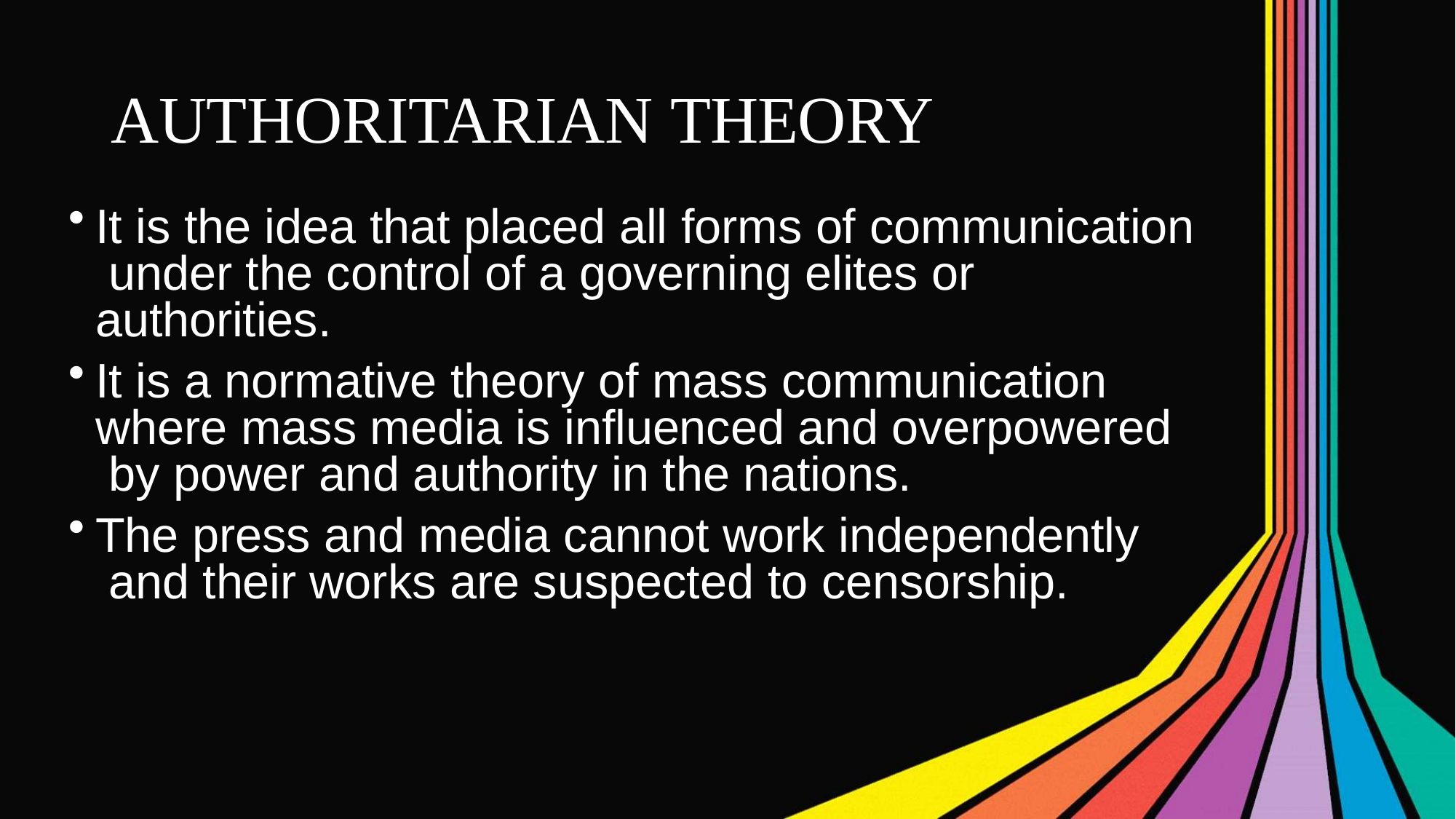

# AUTHORITARIAN THEORY
It is the idea that placed all forms of communication  under the control of a governing elites or  authorities.
It is a normative theory of mass communication  where mass media is influenced and overpowered  by power and authority in the nations.
The press and media cannot work independently  and their works are suspected to censorship.